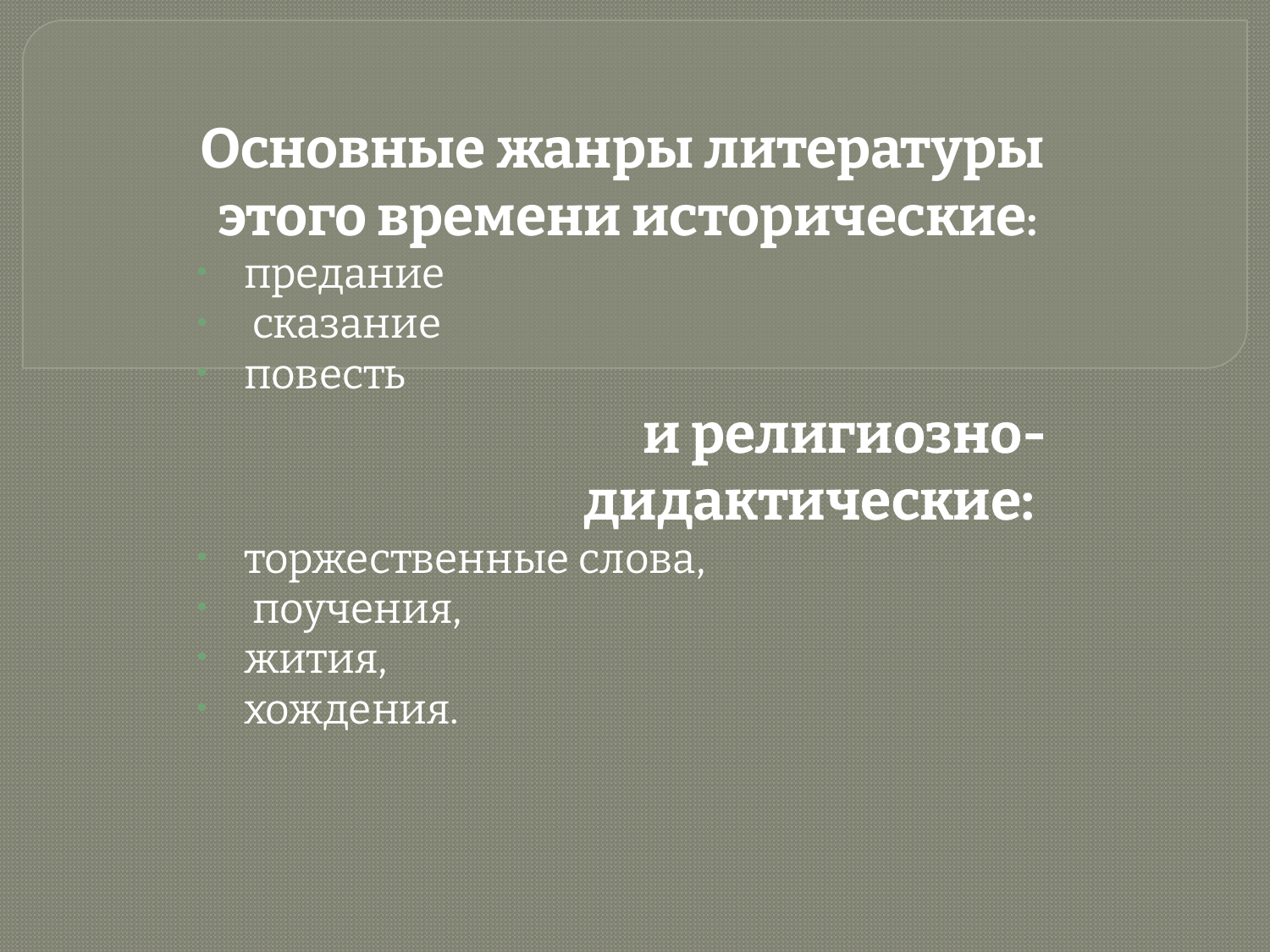

#
Основные жанры литературы этого времени исторические:
предание
 сказание
повесть
 и религиозно-дидактические:
торжественные слова,
 поучения,
жития,
хождения.